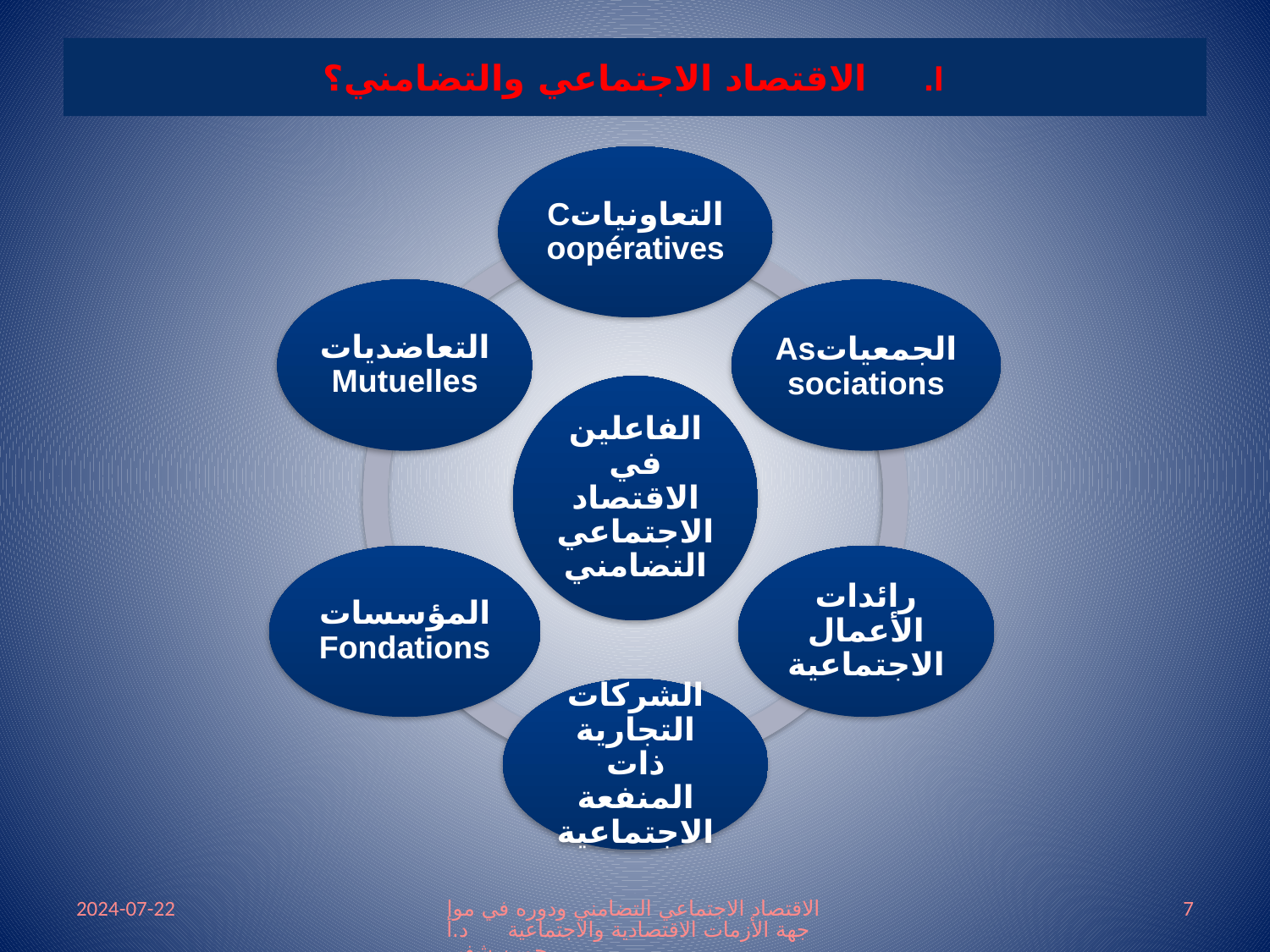

# الاقتصاد الاجتماعي والتضامني؟
الفاعلين في الاقتصاد الاجتماعي التضامني
التعاونياتCoopératives

الجمعياتAssociations

رائدات الأعمال الاجتماعية
الشركات التجارية ذات المنفعة الاجتماعية
المؤسساتFondations
التعاضدياتMutuelles
2024-07-22
الاقتصاد الاجتماعي التضامني ودوره في مواجهة الأزمات الاقتصادية والاجتماعية      د.أحمين شفير
7